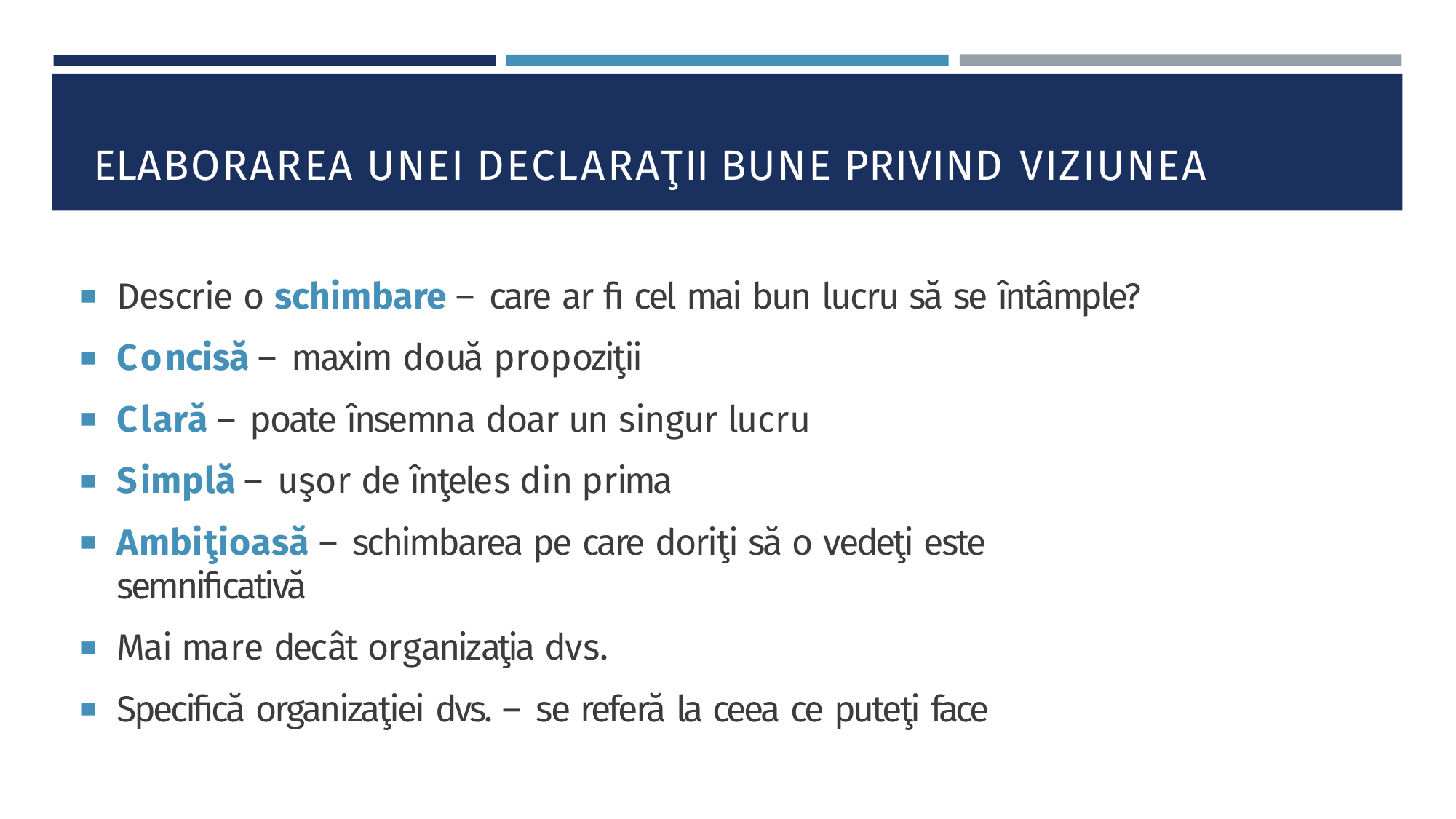

# ELABORAREA UNEI DECLARAŢII BUNE PRIVIND VIZIUNEA
Descrie o schimbare – care ar fi cel mai bun lucru să se întâmple?
Concisă – maxim două propoziţii
Clară – poate însemna doar un singur lucru
Simplă – uşor de înţeles din prima
Ambiţioasă – schimbarea pe care doriţi să o vedeţi este semnificativă
Mai mare decât organizaţia dvs.
Specifică organizaţiei dvs. – se referă la ceea ce puteţi face